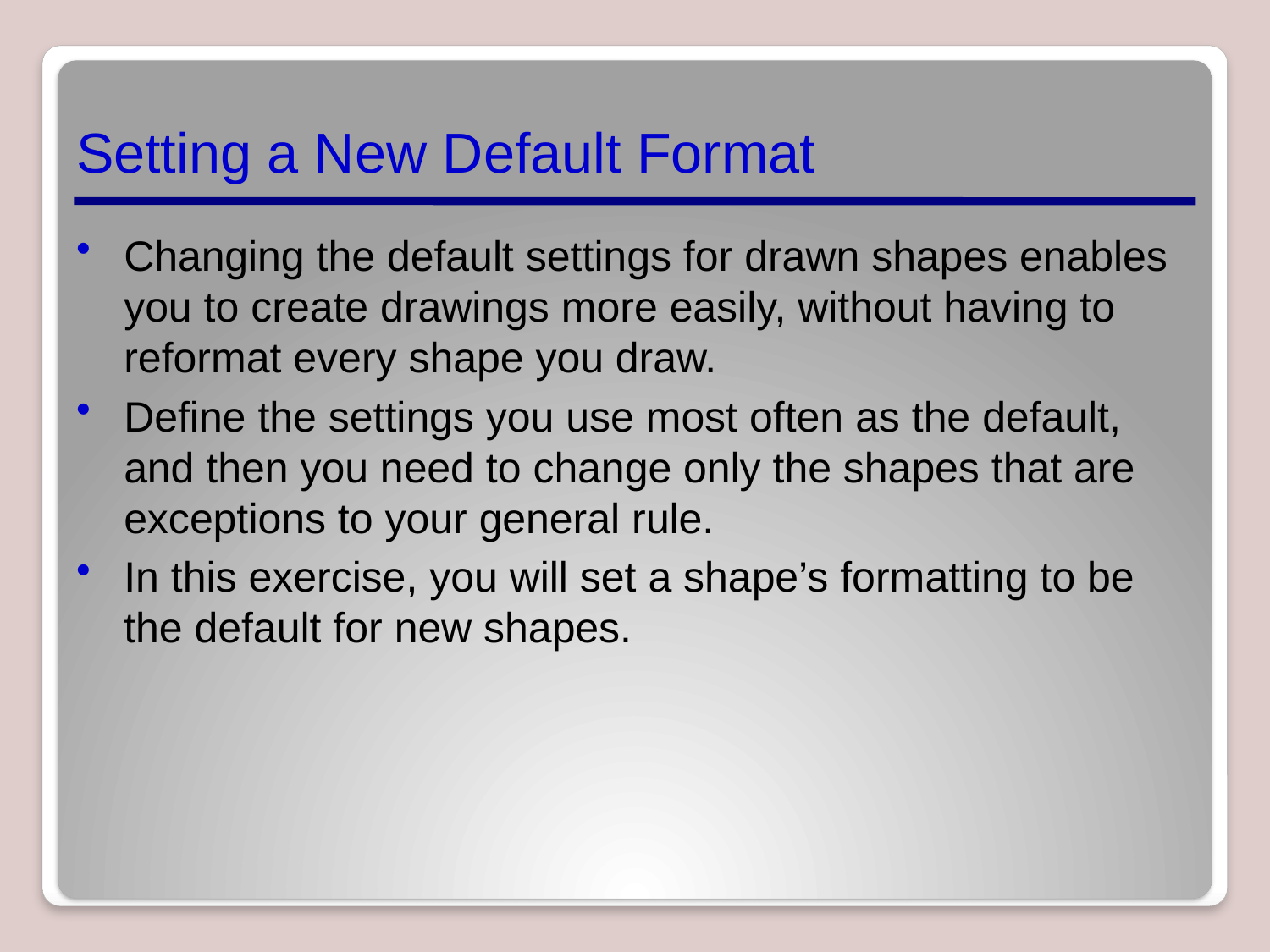

# Setting a New Default Format
Changing the default settings for drawn shapes enables you to create drawings more easily, without having to reformat every shape you draw.
Define the settings you use most often as the default, and then you need to change only the shapes that are exceptions to your general rule.
In this exercise, you will set a shape’s formatting to be the default for new shapes.